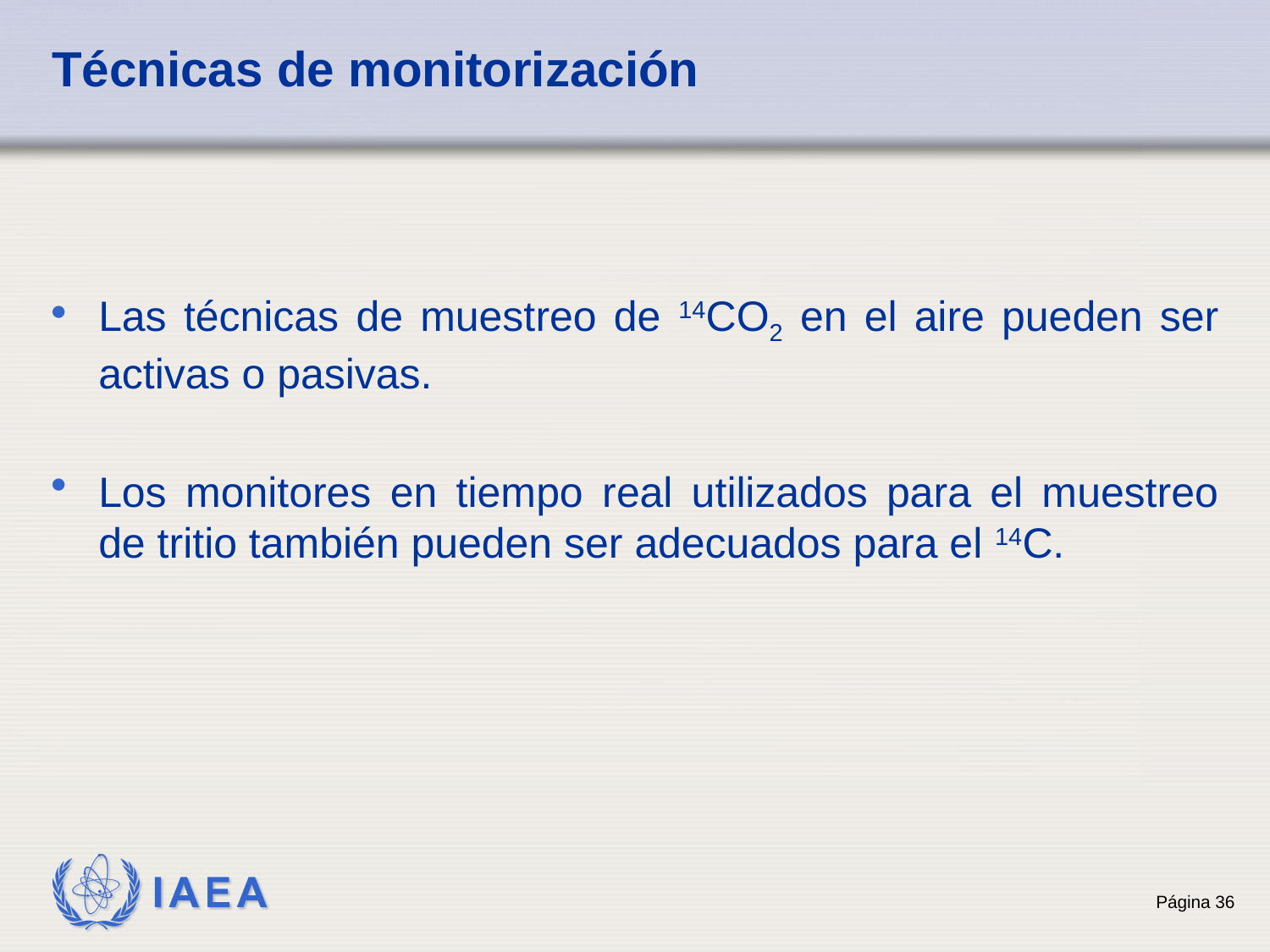

# Técnicas de monitorización

Las técnicas de muestreo de 14CO2 en el aire pueden ser activas o pasivas.

Los monitores en tiempo real utilizados para el muestreo de tritio también pueden ser adecuados para el 14C.
Página 36